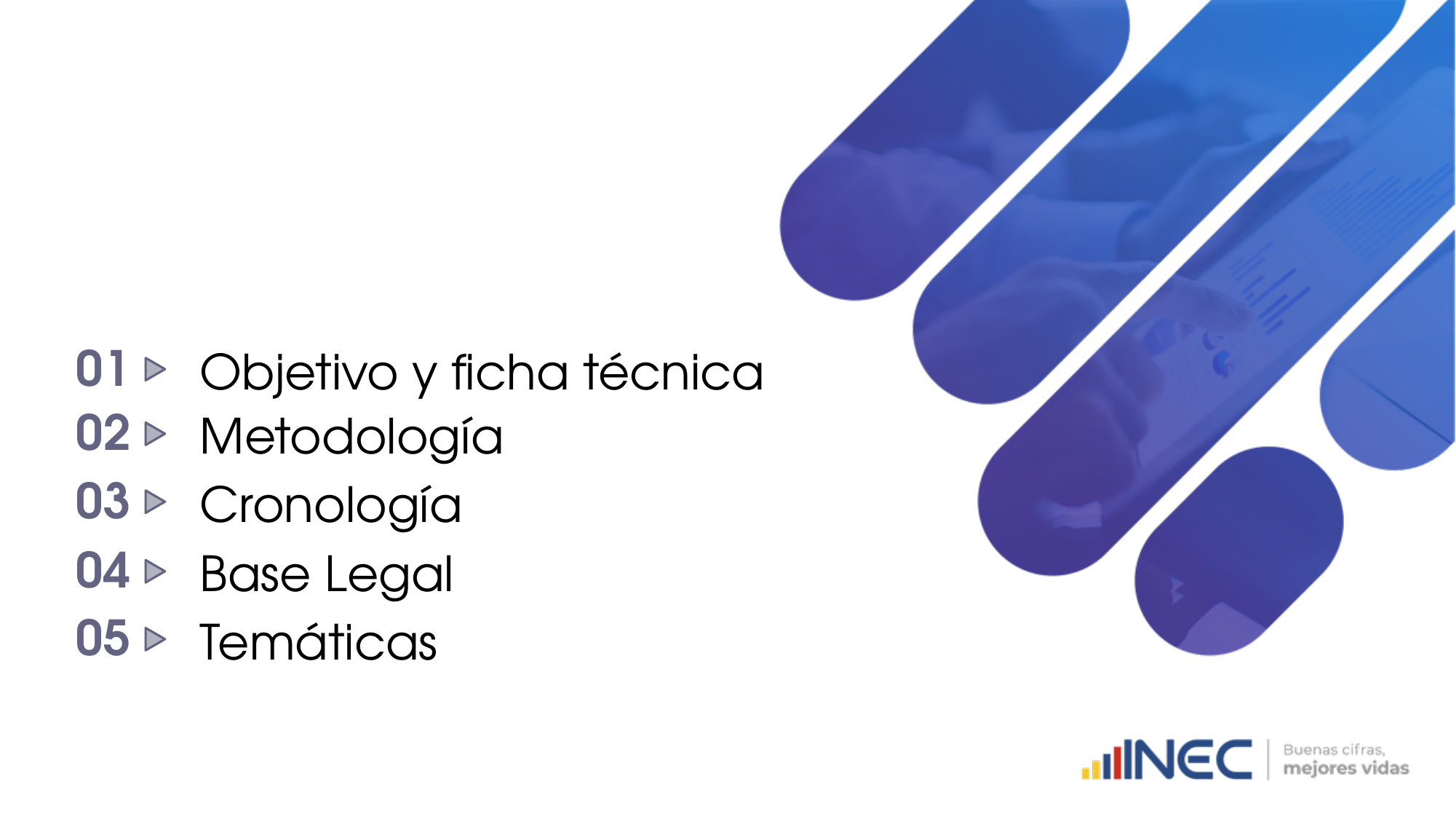

#
01
Objetivo y ficha técnica

02
Metodología

03
Cronología

04
Base Legal

05
Temáticas